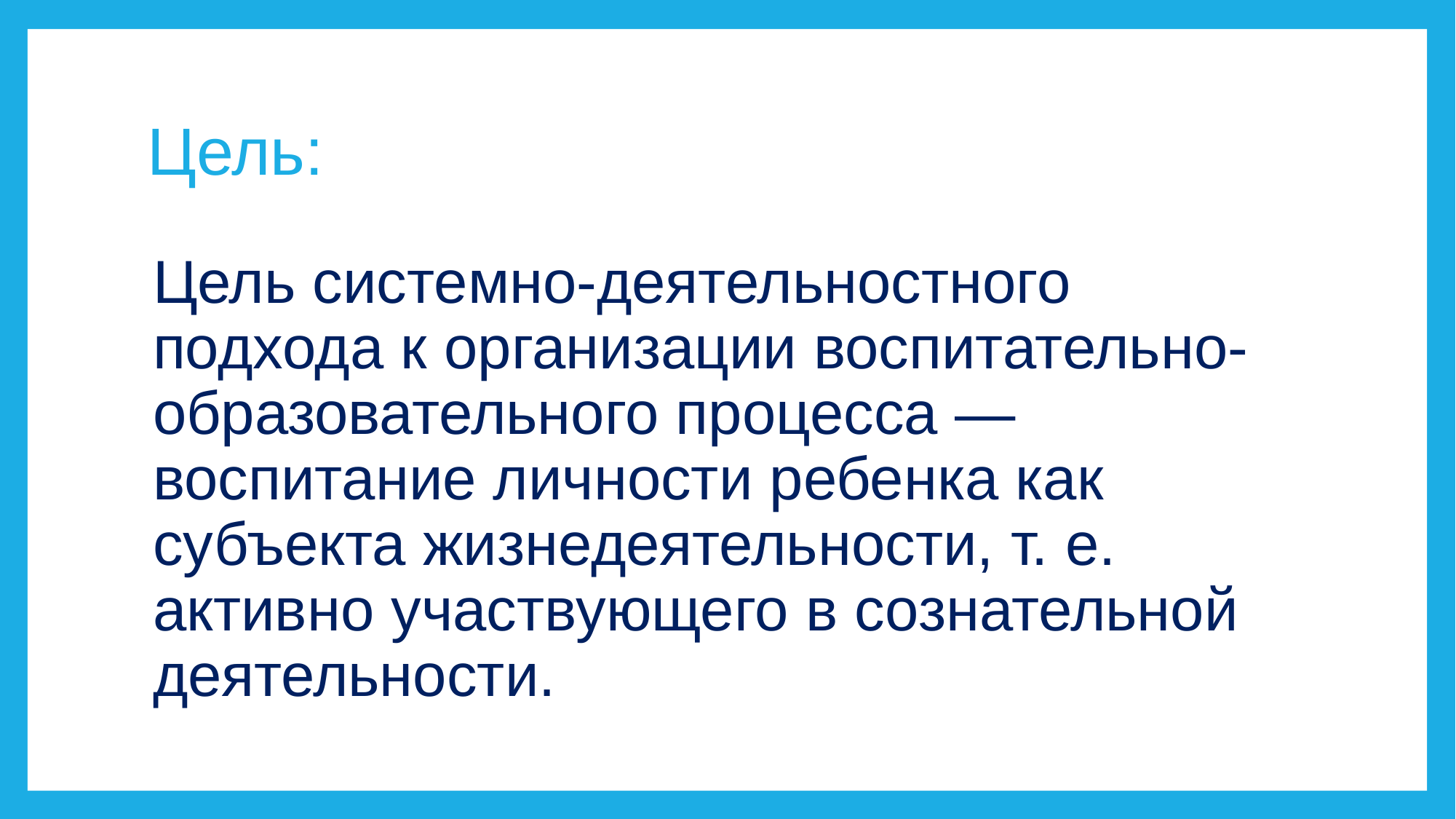

# Цель:
Цель системно-деятельностного подхода к организации воспитательно-образовательного процесса — воспитание личности ребенка как субъекта жизнедеятельности, т. е. активно участвующего в сознательной деятельности.